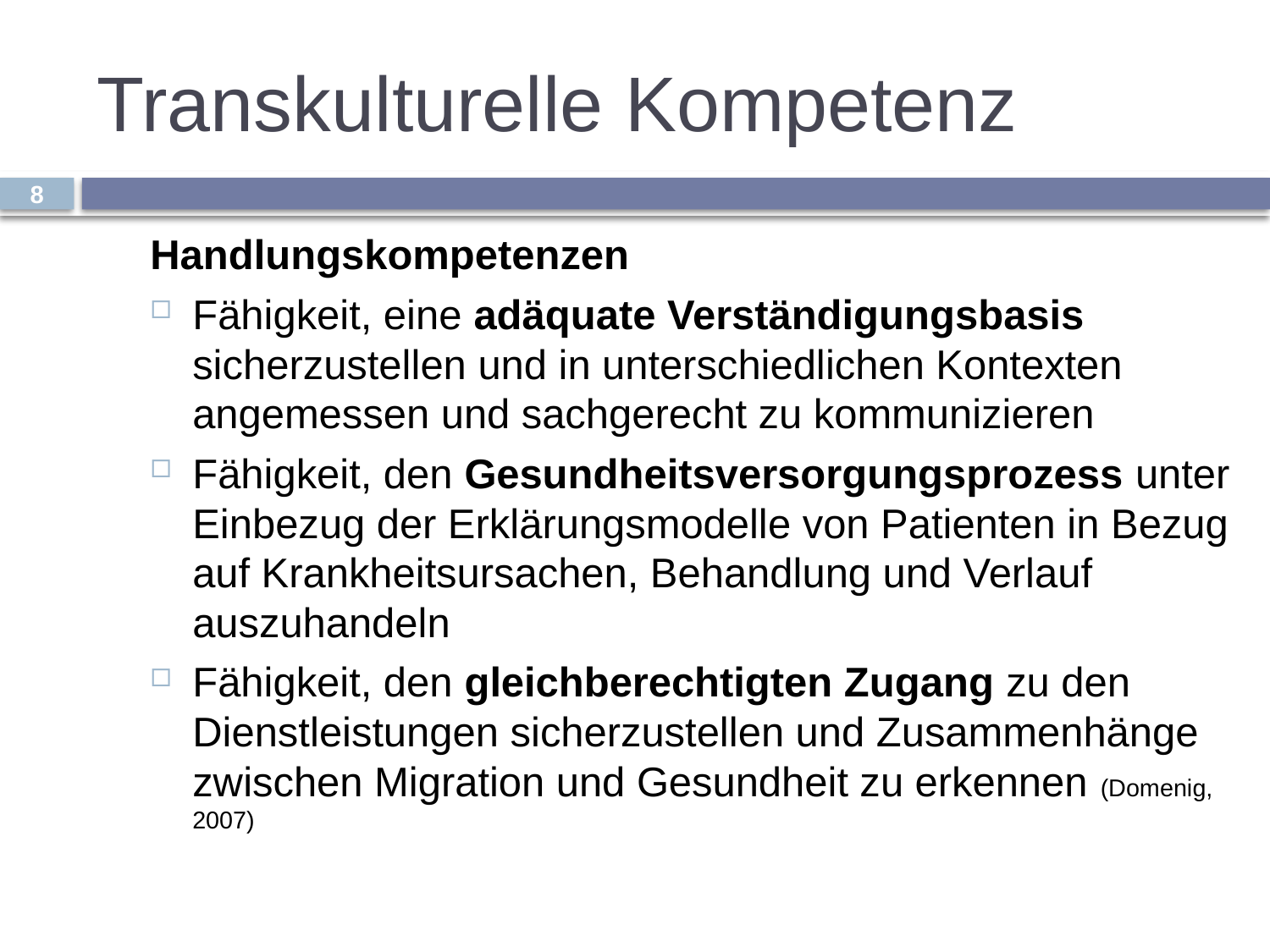

# Transkulturelle Kompetenz
8
Handlungskompetenzen
Fähigkeit, eine adäquate Verständigungsbasis sicherzustellen und in unterschiedlichen Kontexten angemessen und sachgerecht zu kommunizieren
Fähigkeit, den Gesundheitsversorgungsprozess unter Einbezug der Erklärungsmodelle von Patienten in Bezug auf Krankheitsursachen, Behandlung und Verlauf auszuhandeln
Fähigkeit, den gleichberechtigten Zugang zu den Dienstleistungen sicherzustellen und Zusammenhänge zwischen Migration und Gesundheit zu erkennen (Domenig, 2007)